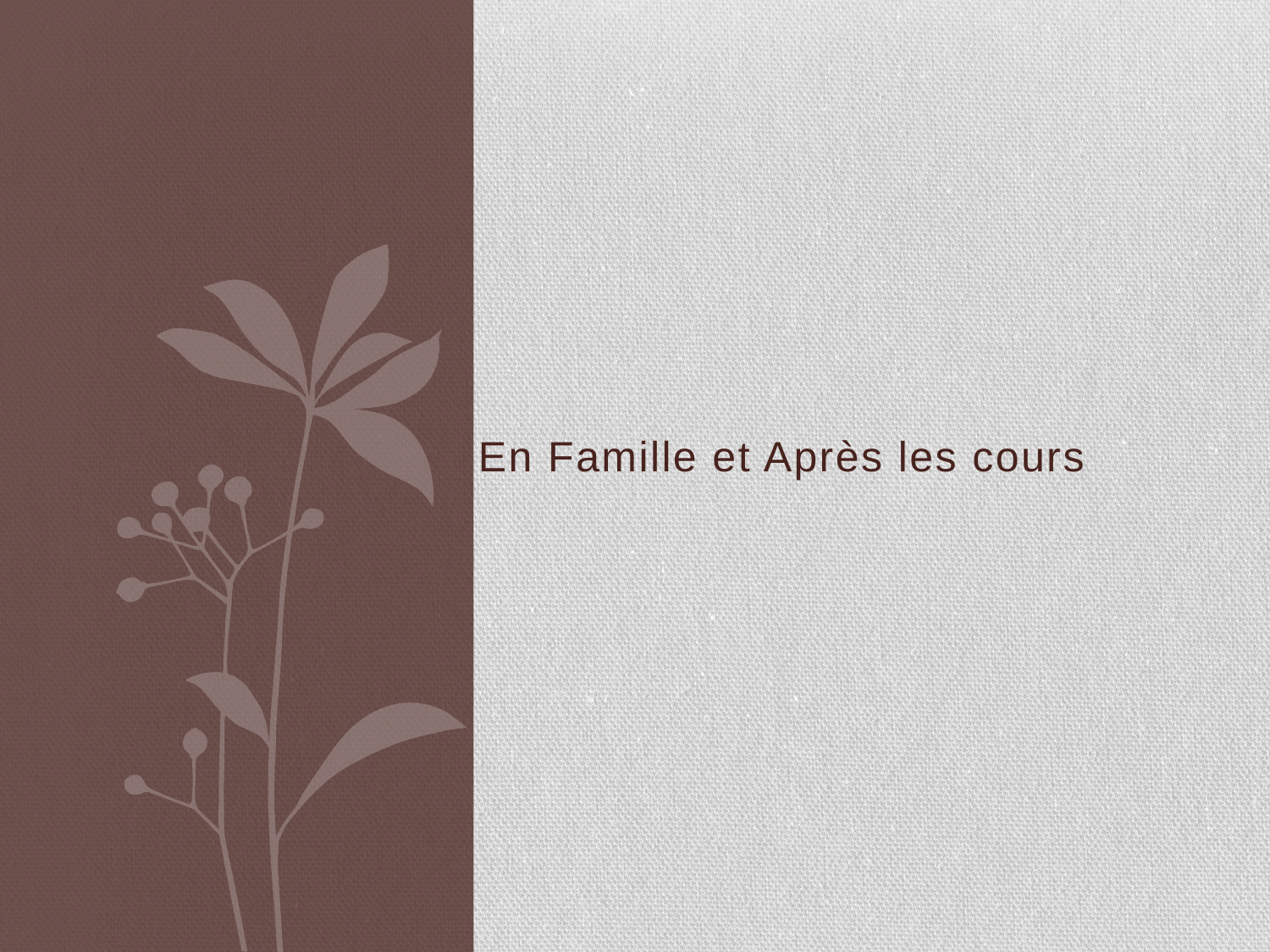

#
En Famille et Après les cours